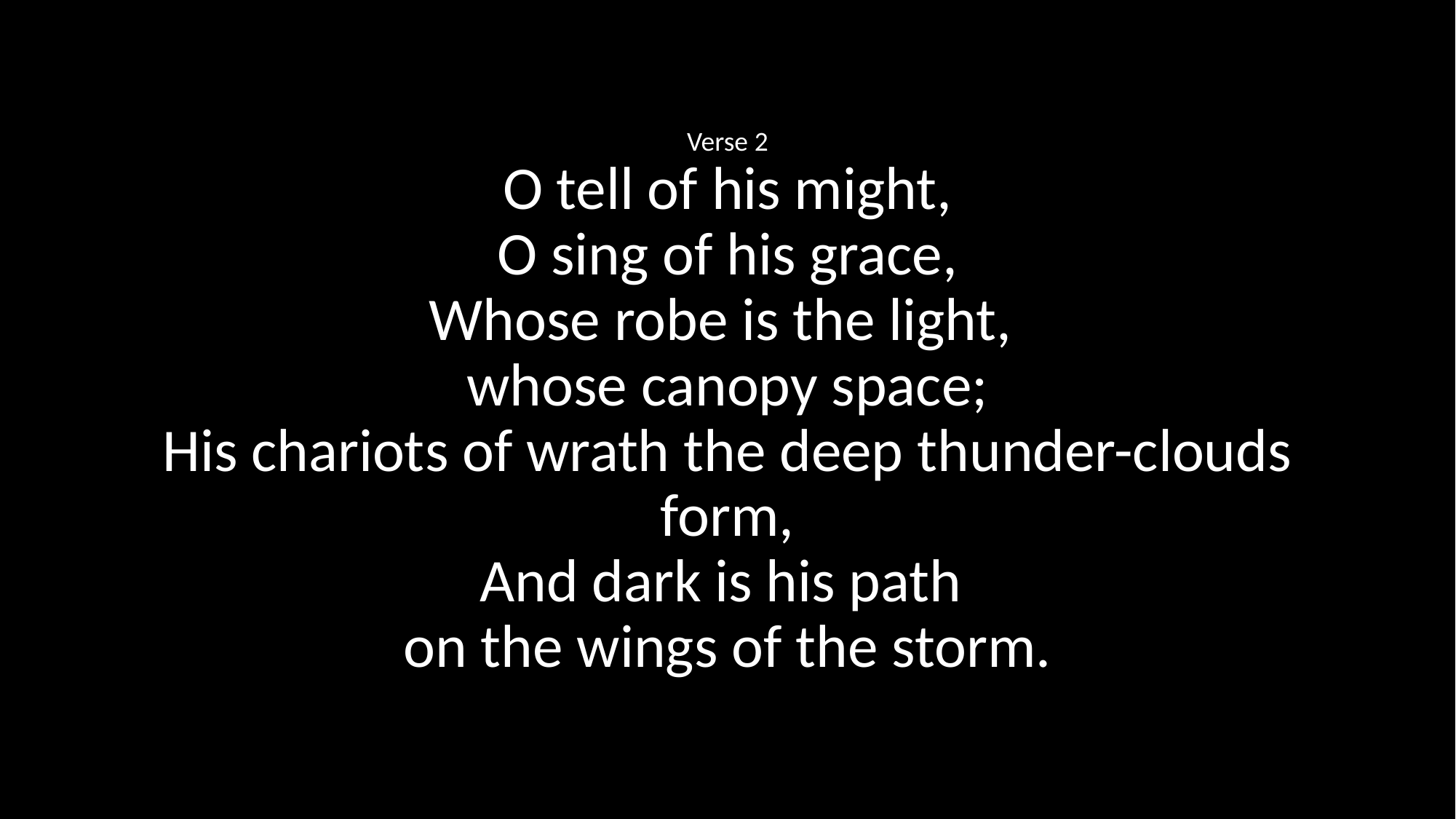

Verse 2
O tell of his might,
O sing of his grace,
Whose robe is the light,
whose canopy space;
His chariots of wrath the deep thunder-clouds form,
And dark is his path
on the wings of the storm.